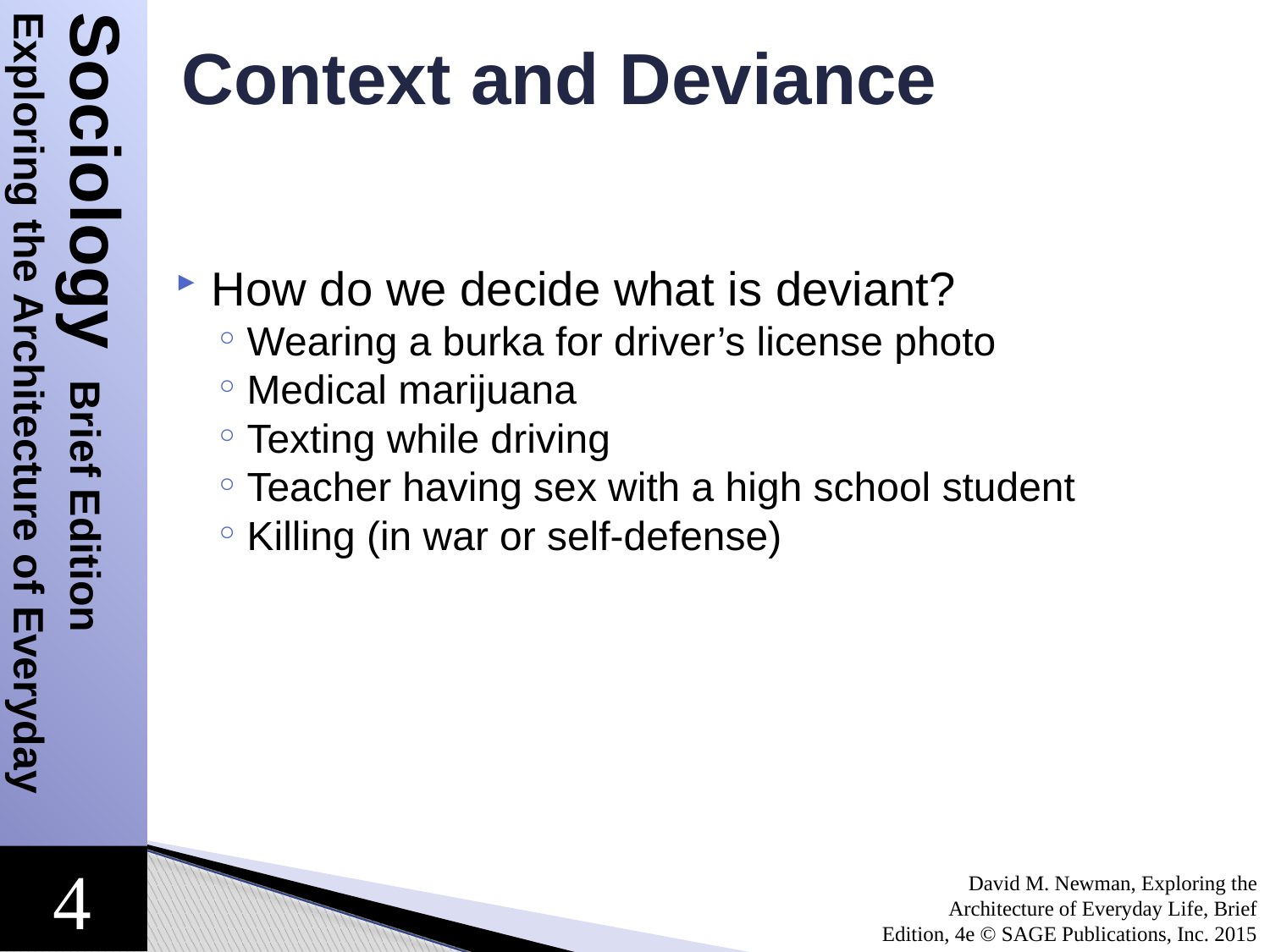

# Context and Deviance

How do we decide what is deviant?
Wearing a burka for driver’s license photo
Medical marijuana
Texting while driving
Teacher having sex with a high school student
Killing (in war or self-defense)
David M. Newman, Exploring the Architecture of Everyday Life, Brief Edition, 4e © SAGE Publications, Inc. 2015